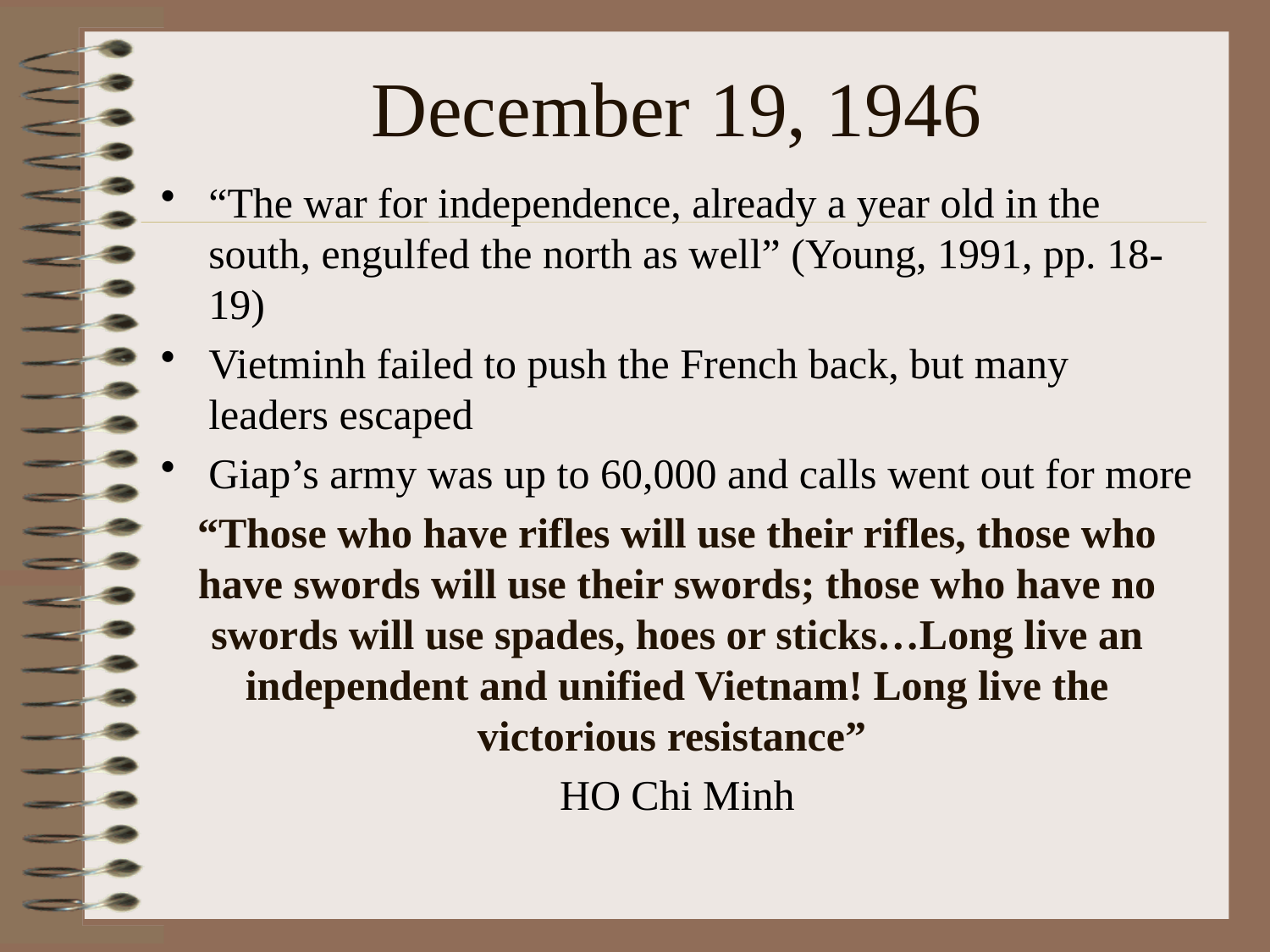

# December 19, 1946
“The war for independence, already a year old in the south, engulfed the north as well” (Young, 1991, pp. 18-19)
Vietminh failed to push the French back, but many leaders escaped
Giap’s army was up to 60,000 and calls went out for more
“Those who have rifles will use their rifles, those who have swords will use their swords; those who have no swords will use spades, hoes or sticks…Long live an independent and unified Vietnam! Long live the victorious resistance”
HO Chi Minh